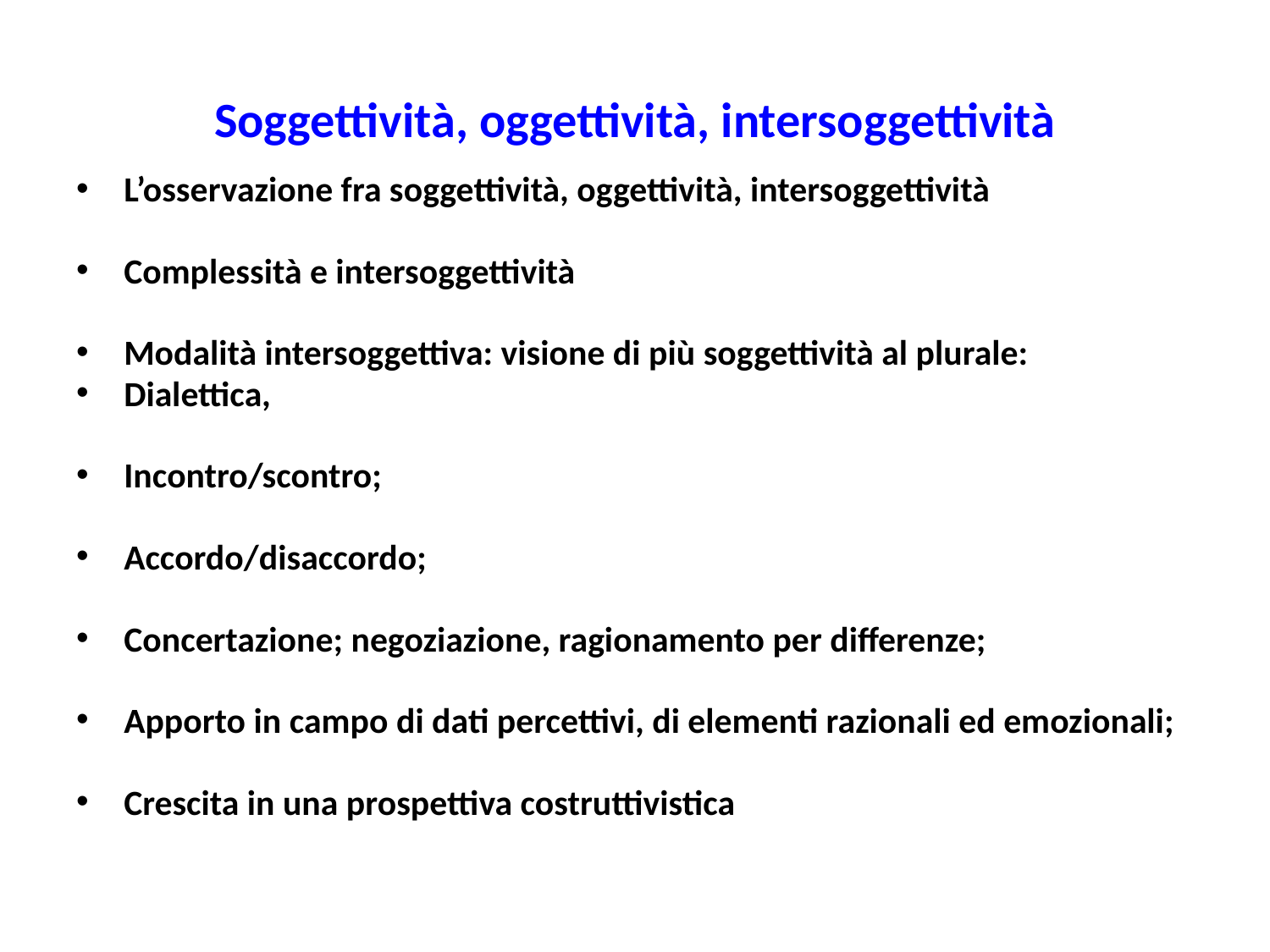

# Soggettività, oggettività, intersoggettività
L’osservazione fra soggettività, oggettività, intersoggettività

Complessità e intersoggettività

Modalità intersoggettiva: visione di più soggettività al plurale:
Dialettica,

Incontro/scontro;

Accordo/disaccordo;

Concertazione; negoziazione, ragionamento per differenze;

Apporto in campo di dati percettivi, di elementi razionali ed emozionali;

Crescita in una prospettiva costruttivistica